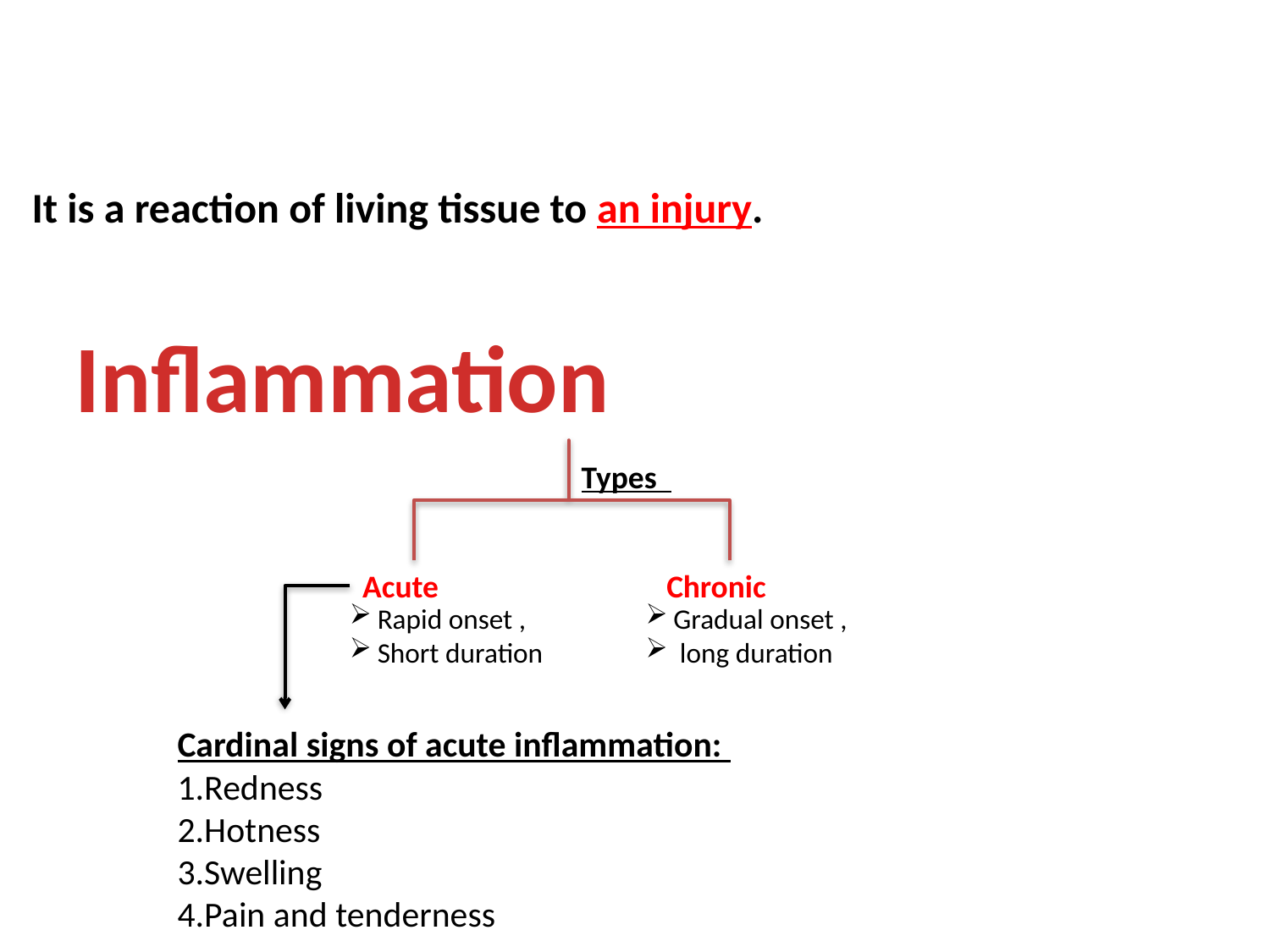

It is a reaction of living tissue to an injury.
Inflammation

Acute
Chronic
Types
Rapid onset ,
Short duration
Gradual onset ,
 long duration
Cardinal signs of acute inflammation:
Redness
Hotness
Swelling
Pain and tenderness